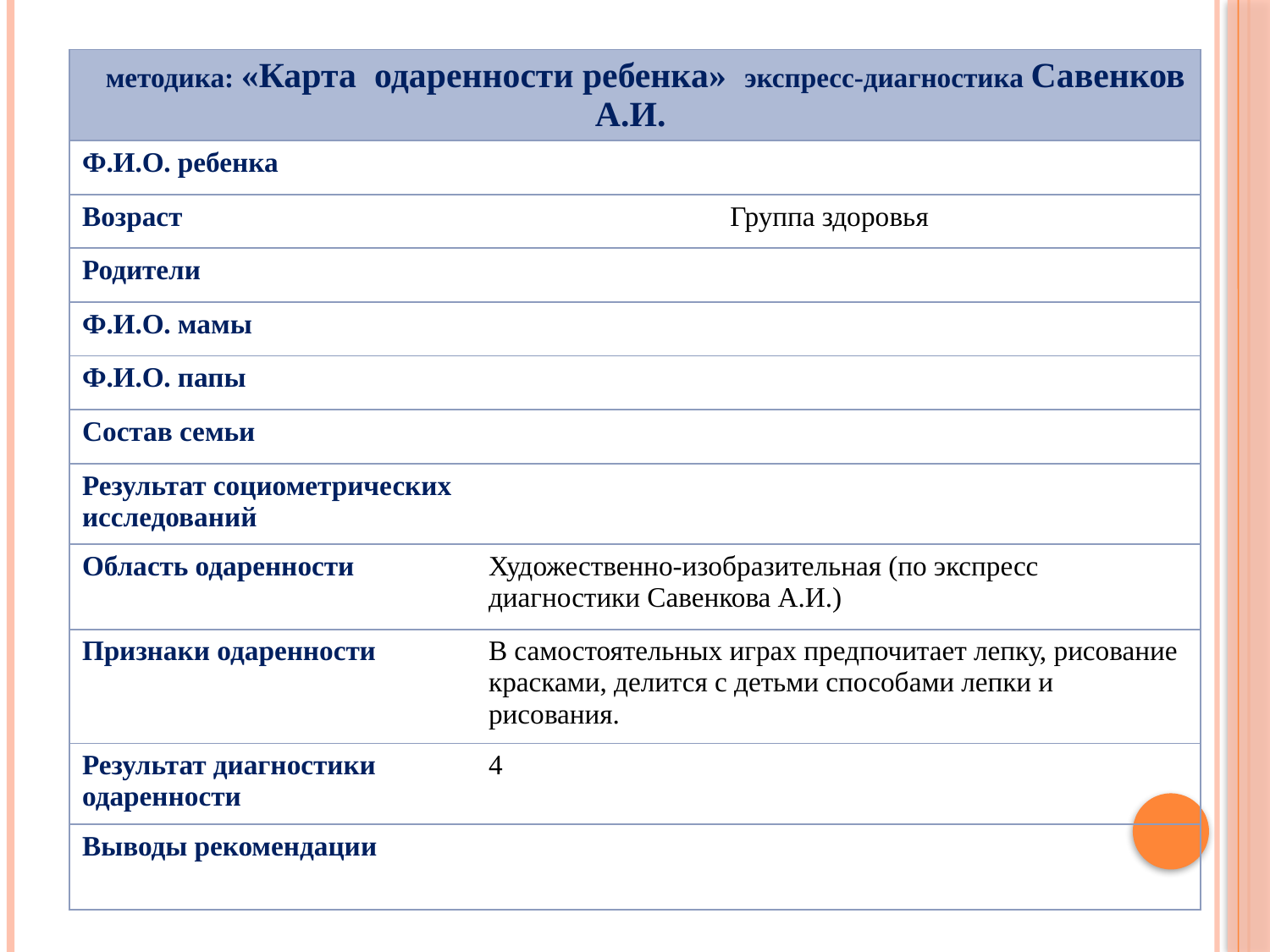

| методика: «Карта одаренности ребенка» экспресс-диагностика Савенков А.И. |  |  |  |
| --- | --- | --- | --- |
| Ф.И.О. ребенка |  |  |  |
| Возраст |  | Группа здоровья |  |
| Родители |  |  |  |
| Ф.И.О. мамы |  |  |  |
| Ф.И.О. папы |  |  |  |
| Состав семьи |  |  |  |
| Результат социометрических исследований |  |  |  |
| Область одаренности | Художественно-изобразительная (по экспресс диагностики Савенкова А.И.) |  |  |
| Признаки одаренности | В самостоятельных играх предпочитает лепку, рисование красками, делится с детьми способами лепки и рисования. |  |  |
| Результат диагностики одаренности | 4 |  |  |
| Выводы рекомендации |  |  |  |